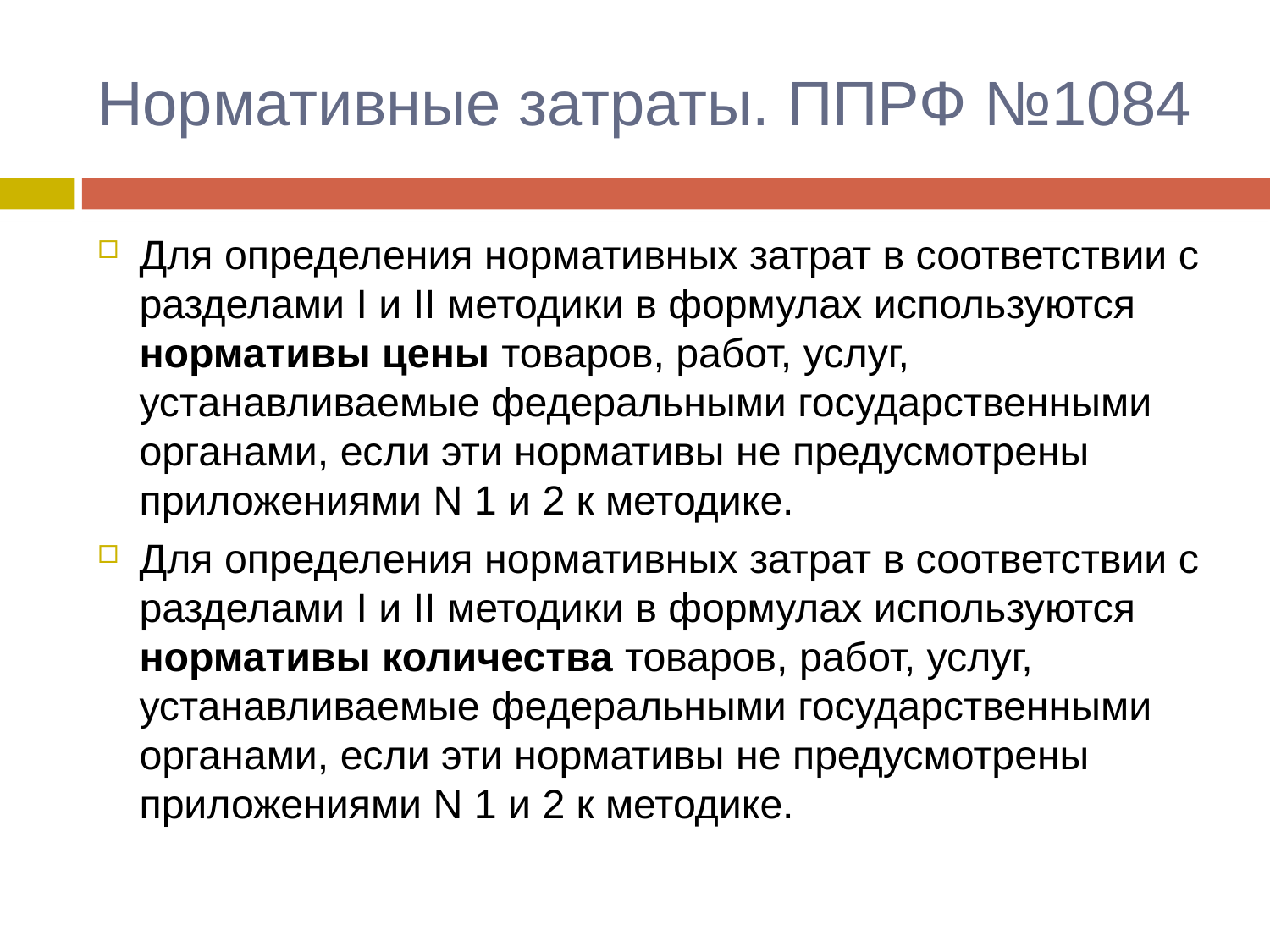

# Нормативные затраты. ППРФ №1084
Для определения нормативных затрат в соответствии с разделами I и II методики в формулах используются нормативы цены товаров, работ, услуг, устанавливаемые федеральными государственными органами, если эти нормативы не предусмотрены приложениями N 1 и 2 к методике.
Для определения нормативных затрат в соответствии с разделами I и II методики в формулах используются нормативы количества товаров, работ, услуг, устанавливаемые федеральными государственными органами, если эти нормативы не предусмотрены приложениями N 1 и 2 к методике.